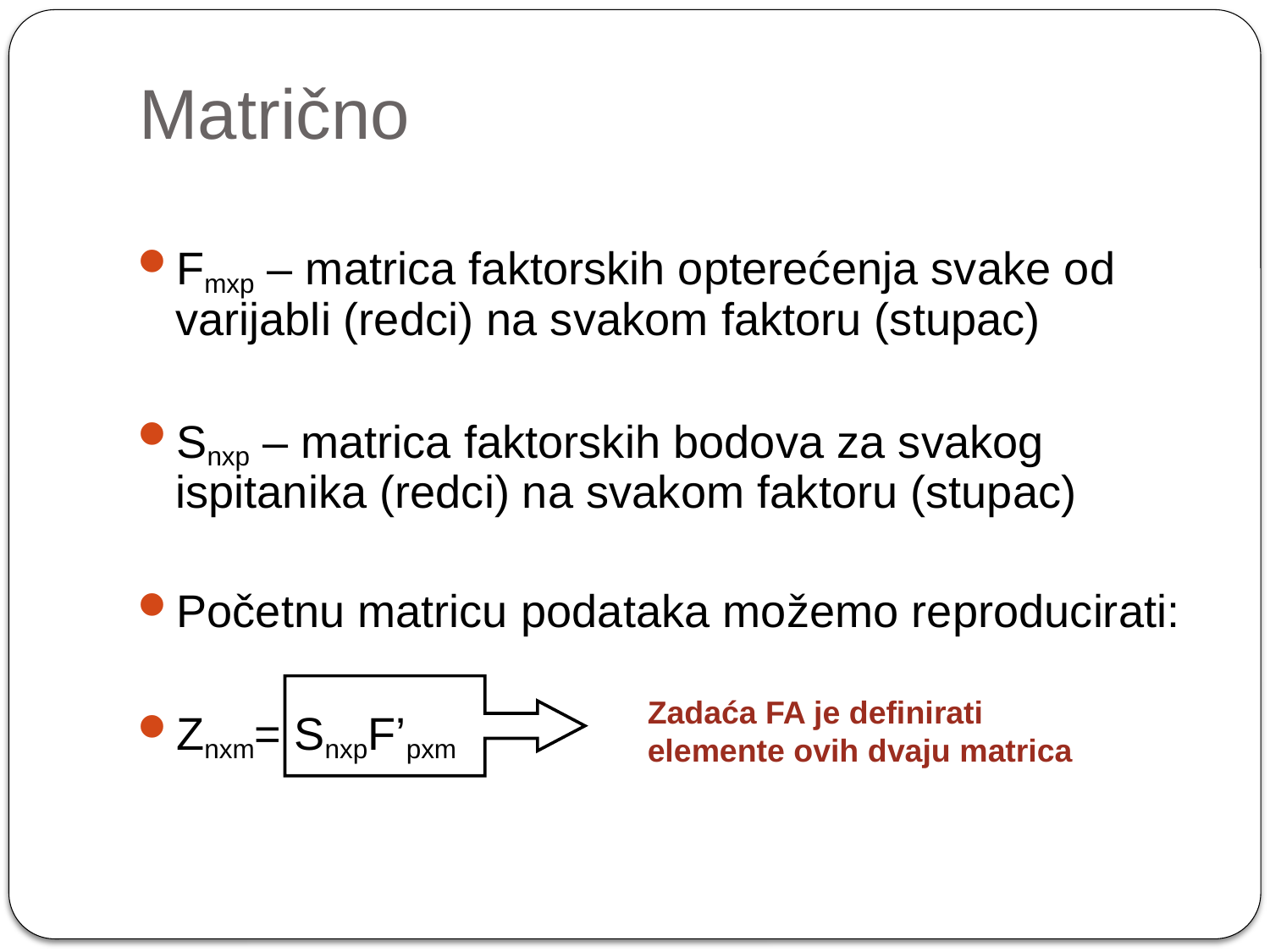

# Matrično
Fmxp – matrica faktorskih opterećenja svake od varijabli (redci) na svakom faktoru (stupac)

Snxp – matrica faktorskih bodova za svakog ispitanika (redci) na svakom faktoru (stupac)

Početnu matricu podataka možemo reproducirati:

Znxm= SnxpF’pxm

Zadaća FA je definirati elemente ovih dvaju matrica